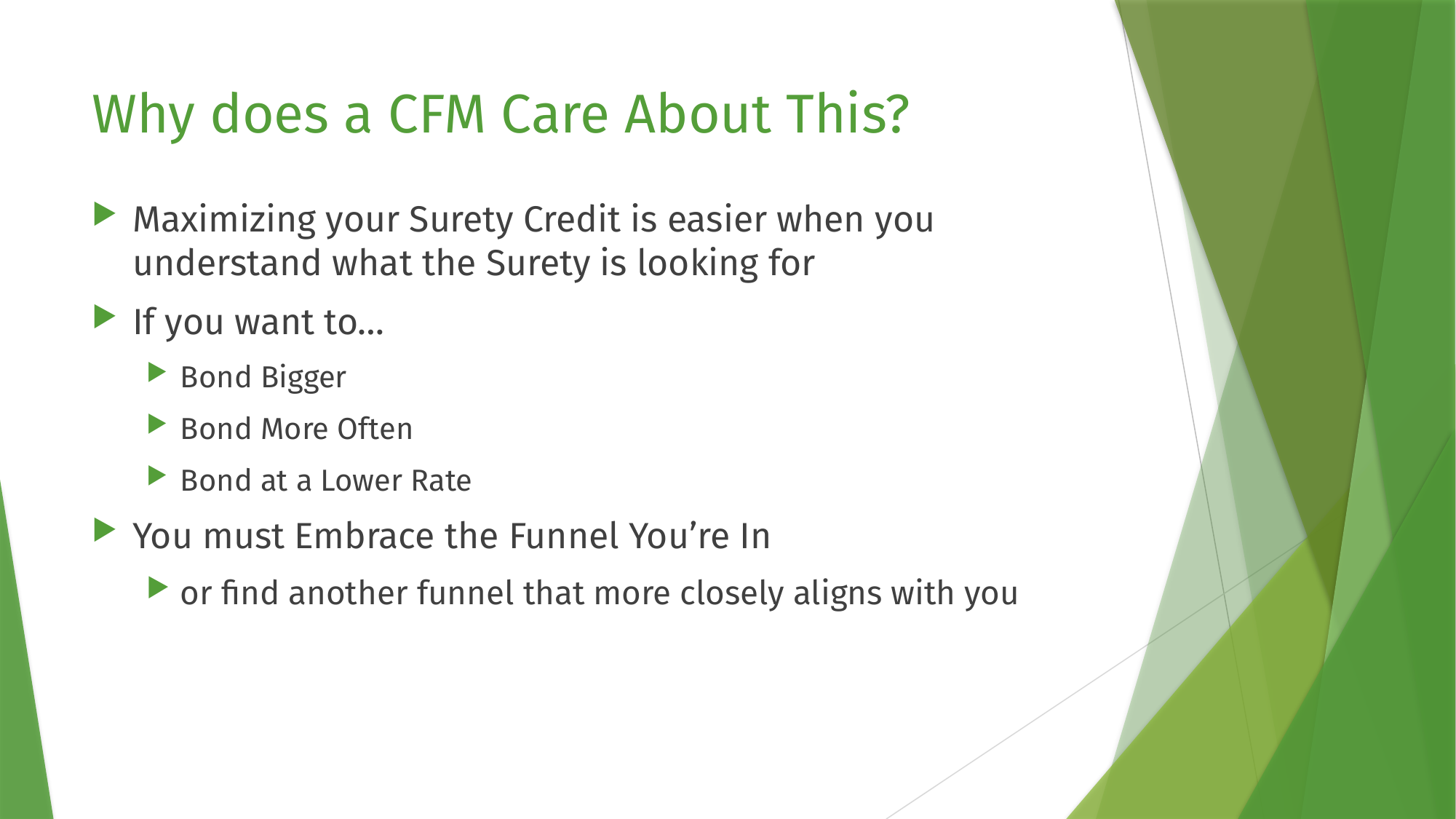

# Why does a CFM Care About This?
Maximizing your Surety Credit is easier when you understand what the Surety is looking for
If you want to…
Bond Bigger
Bond More Often
Bond at a Lower Rate
You must Embrace the Funnel You’re In
or find another funnel that more closely aligns with you